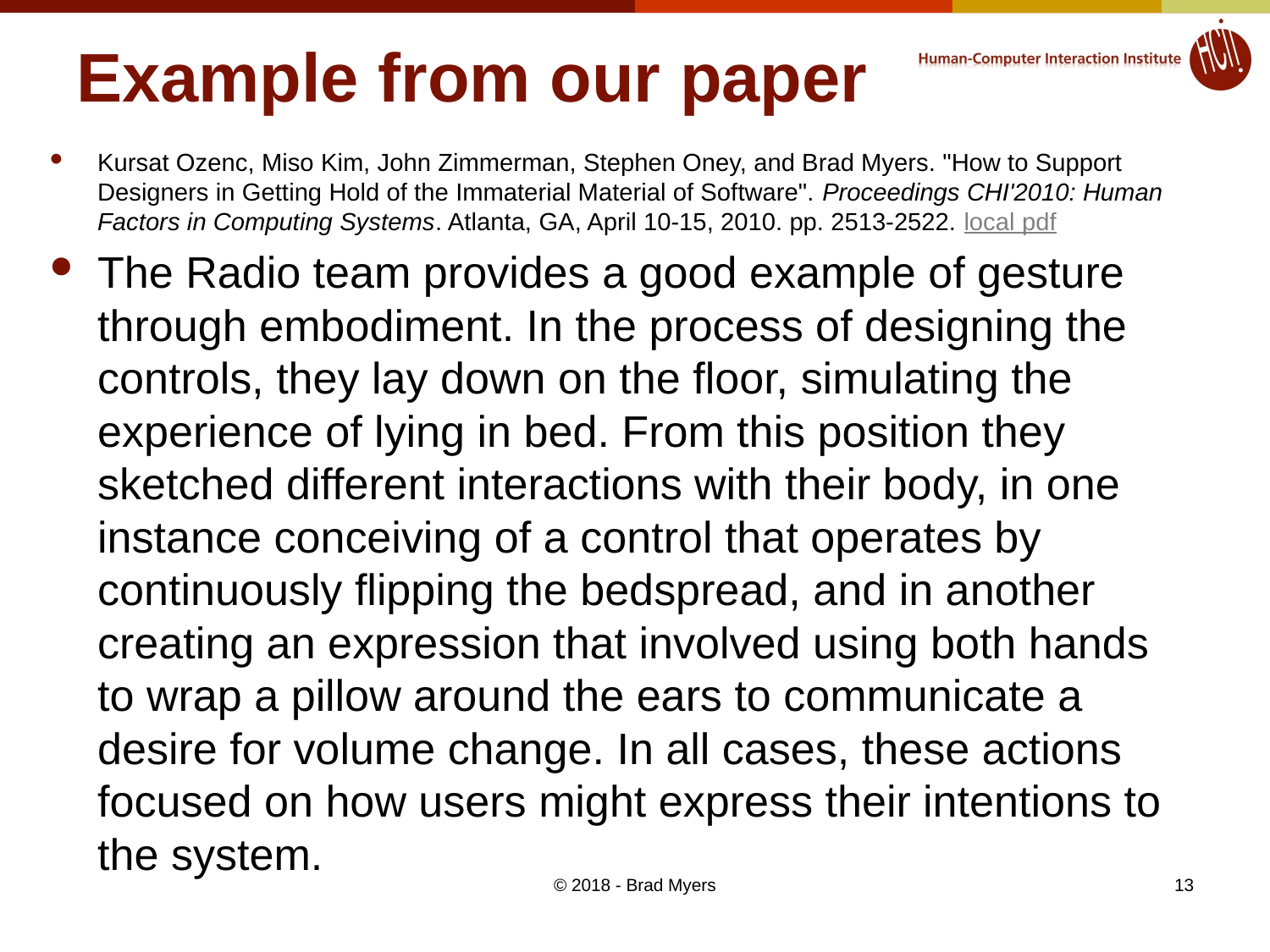

# Example from our paper
Kursat Ozenc, Miso Kim, John Zimmerman, Stephen Oney, and Brad Myers. "How to Support Designers in Getting Hold of the Immaterial Material of Software". Proceedings CHI'2010: Human Factors in Computing Systems. Atlanta, GA, April 10-15, 2010. pp. 2513-2522. local pdf
The Radio team provides a good example of gesture through embodiment. In the process of designing the controls, they lay down on the floor, simulating the experience of lying in bed. From this position they sketched different interactions with their body, in one instance conceiving of a control that operates by continuously flipping the bedspread, and in another creating an expression that involved using both hands to wrap a pillow around the ears to communicate a desire for volume change. In all cases, these actions focused on how users might express their intentions to the system.

© 2018 - Brad Myers
13